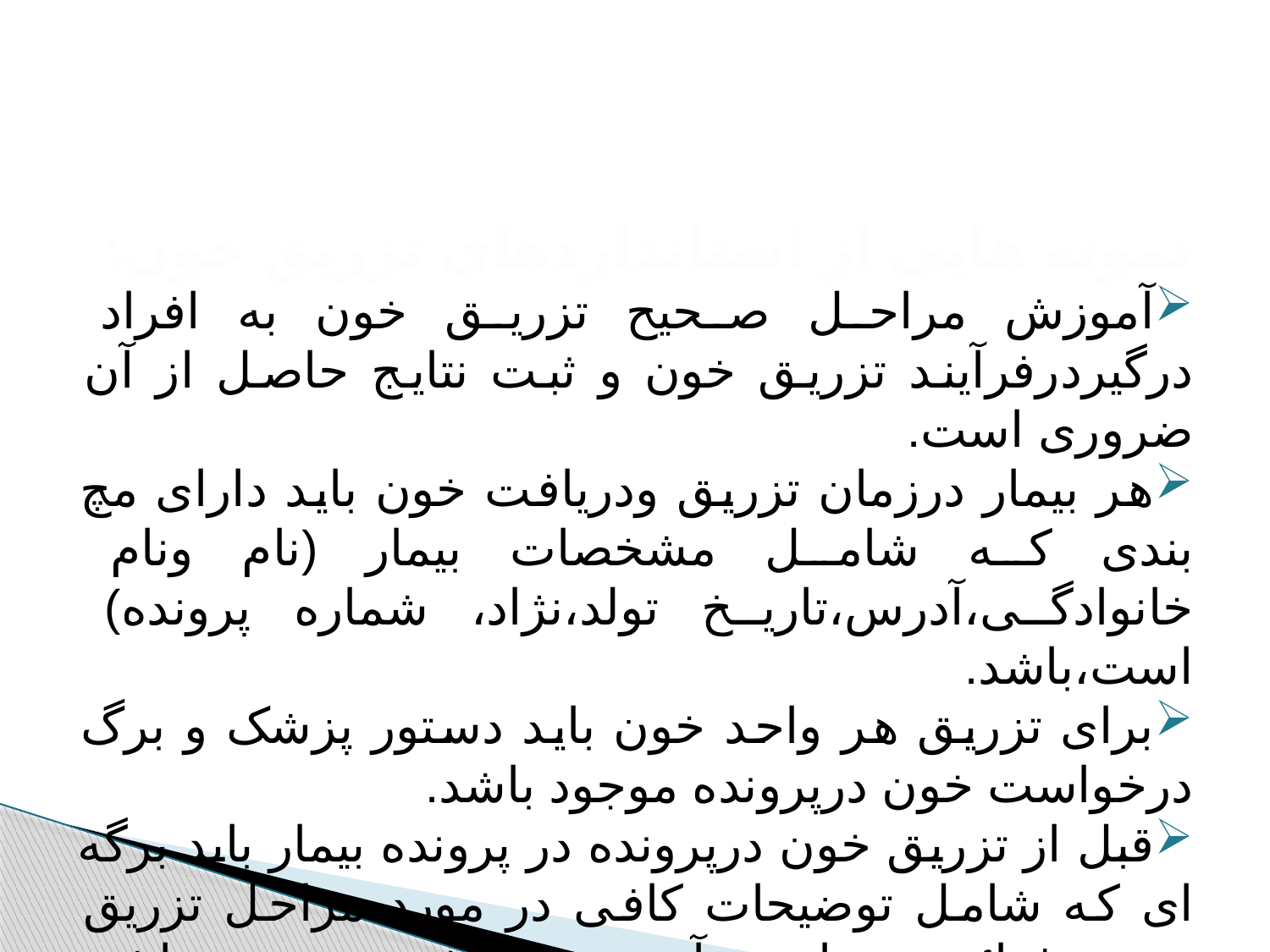

#
نمونه هایی از استانداردهای تزریق خون:
آموزش مراحل صحیح تزریق خون به افراد درگیردرفرآیند تزریق خون و ثبت نتایج حاصل از آن ضروری است.
هر بیمار درزمان تزریق ودریافت خون باید دارای مچ بندی که شامل مشخصات بیمار (نام ونام خانوادگی،آدرس،تاریخ تولد،نژاد، شماره پرونده) است،باشد.
برای تزریق هر واحد خون باید دستور پزشک و برگ درخواست خون درپرونده موجود باشد.
قبل از تزریق خون درپرونده در پرونده بیمار باید برگه ای که شامل توضیحات کافی در مورد مراحل تزریق خون، فوائد وعوارض آن می باشد ،موجود باشد ودراختیار بیمار قرار گیرد.